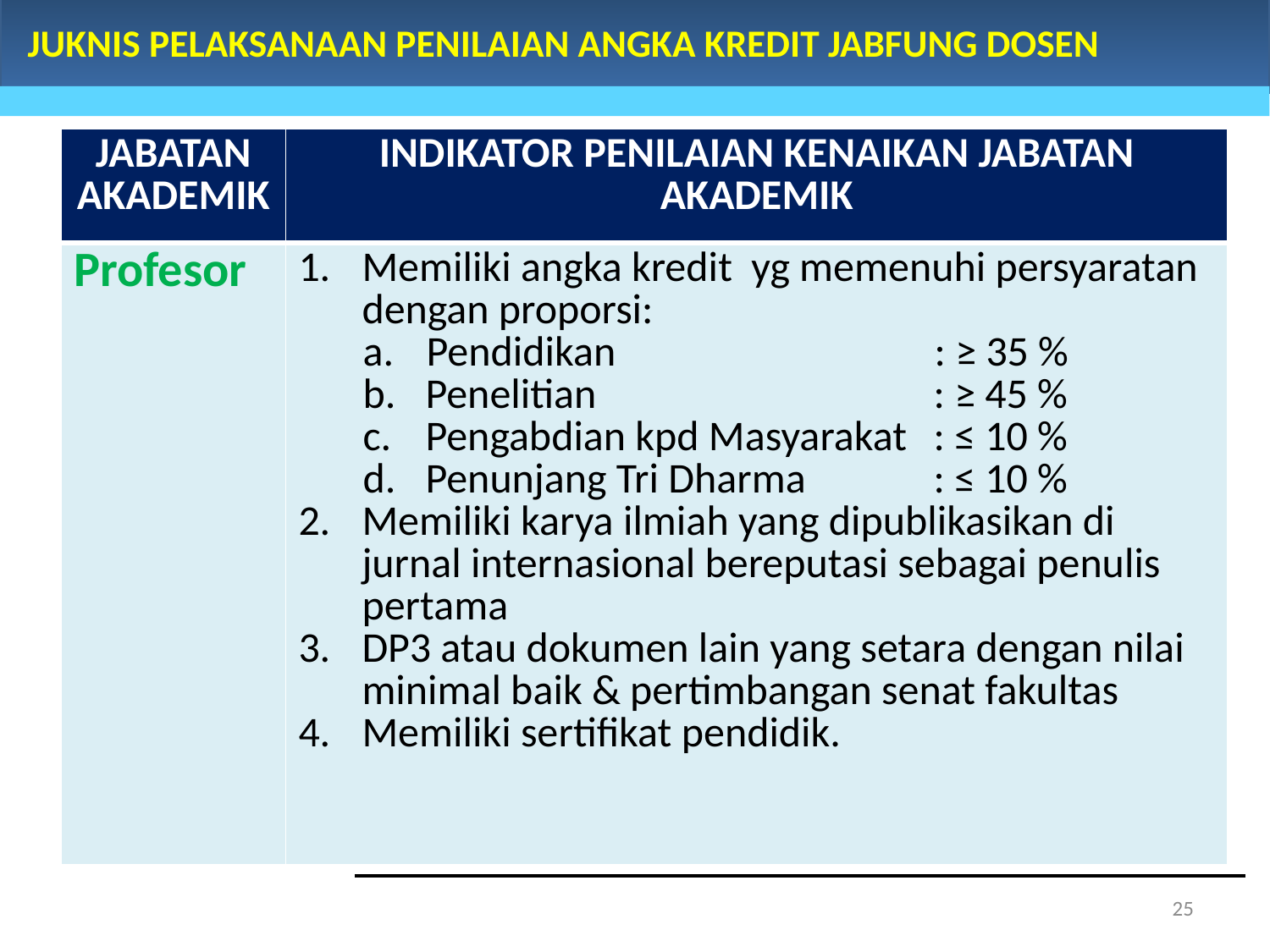

JUKNIS PELAKSANAAN PENILAIAN ANGKA KREDIT JABFUNG DOSEN

| JABATAN AKADEMIK | INDIKATOR PENILAIAN KENAIKAN JABATAN AKADEMIK |
| --- | --- |
| Profesor | Memiliki angka kredit yg memenuhi persyaratan dengan proporsi: Pendidikan : ≥ 35 % Penelitian : ≥ 45 % Pengabdian kpd Masyarakat : ≤ 10 % Penunjang Tri Dharma : ≤ 10 % Memiliki karya ilmiah yang dipublikasikan di jurnal internasional bereputasi sebagai penulis pertama DP3 atau dokumen lain yang setara dengan nilai minimal baik & pertimbangan senat fakultas Memiliki sertifikat pendidik. |
25